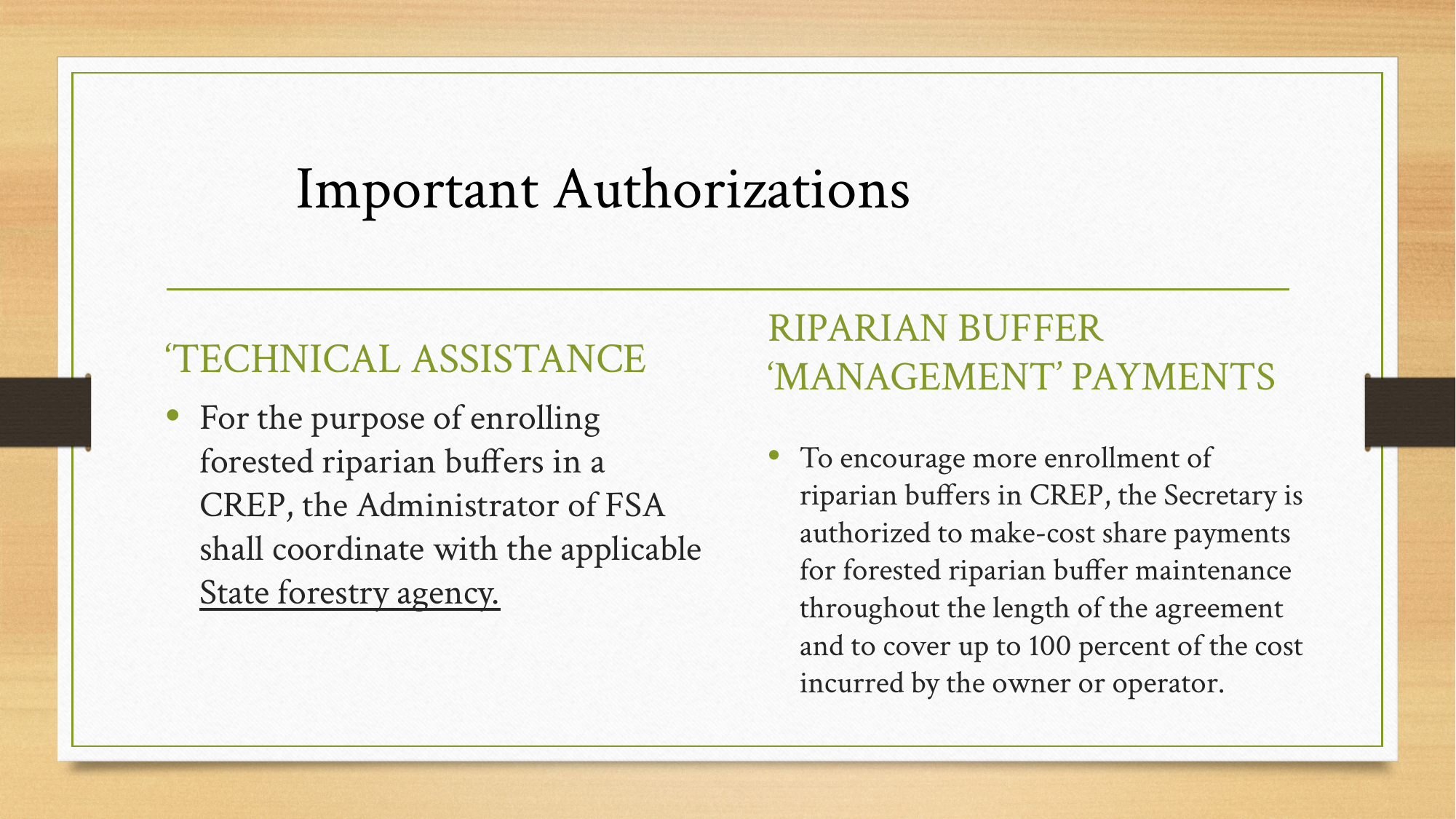

#
Important Authorizations
‘TECHNICAL ASSISTANCE
RIPARIAN BUFFER ‘MANAGEMENT’ PAYMENTS
For the purpose of enrolling forested riparian buffers in a CREP, the Administrator of FSA shall coordinate with the applicable State forestry agency.

To encourage more enrollment of riparian buffers in CREP, the Secretary is authorized to make-cost share payments for forested riparian buffer maintenance throughout the length of the agreement and to cover up to 100 percent of the cost incurred by the owner or operator.